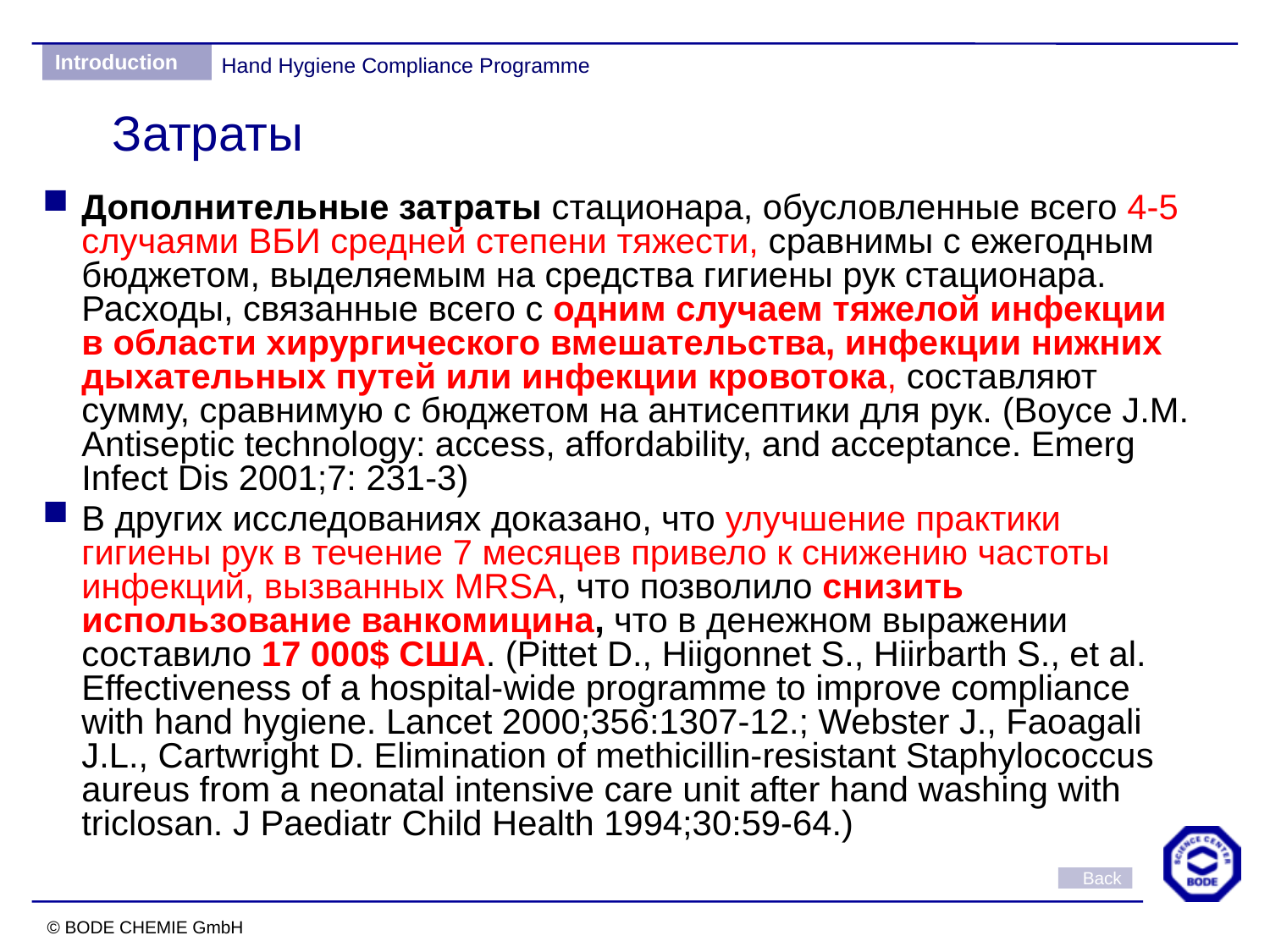

Затраты
Дополнительные затраты стационара, обусловленные всего 4-5 случаями ВБИ средней степени тяжести, сравнимы с ежегодным бюджетом, выделяемым на средства гигиены рук стационара. Расходы, связанные всего с одним случаем тяжелой инфекции в области хирургического вмешательства, инфекции нижних дыхательных путей или инфекции кровотока, составляют сумму, сравнимую с бюджетом на антисептики для рук. (Boyce J.M. Antiseptic technology: access, affordability, and acceptance. Emerg Infect Dis 2001;7: 231-3)
В других исследованиях доказано, что улучшение практики гигиены рук в течение 7 месяцев привело к снижению частоты инфекций, вызванных MRSA, что позволило снизить использование ванкомицина, что в денежном выражении составило 17 000$ США. (Pittet D., Hiigonnet S., Hiirbarth S., et al. Effectiveness of a hospital-wide programme to improve compliance with hand hygiene. Lancet 2000;356:1307-12.; Webster J., Faoagali J.L., Cartwright D. Elimination of methicillin-resistant Staphylococcus aureus from a neonatal intensive care unit after hand washing with triclosan. J Paediatr Child Health 1994;30:59-64.)